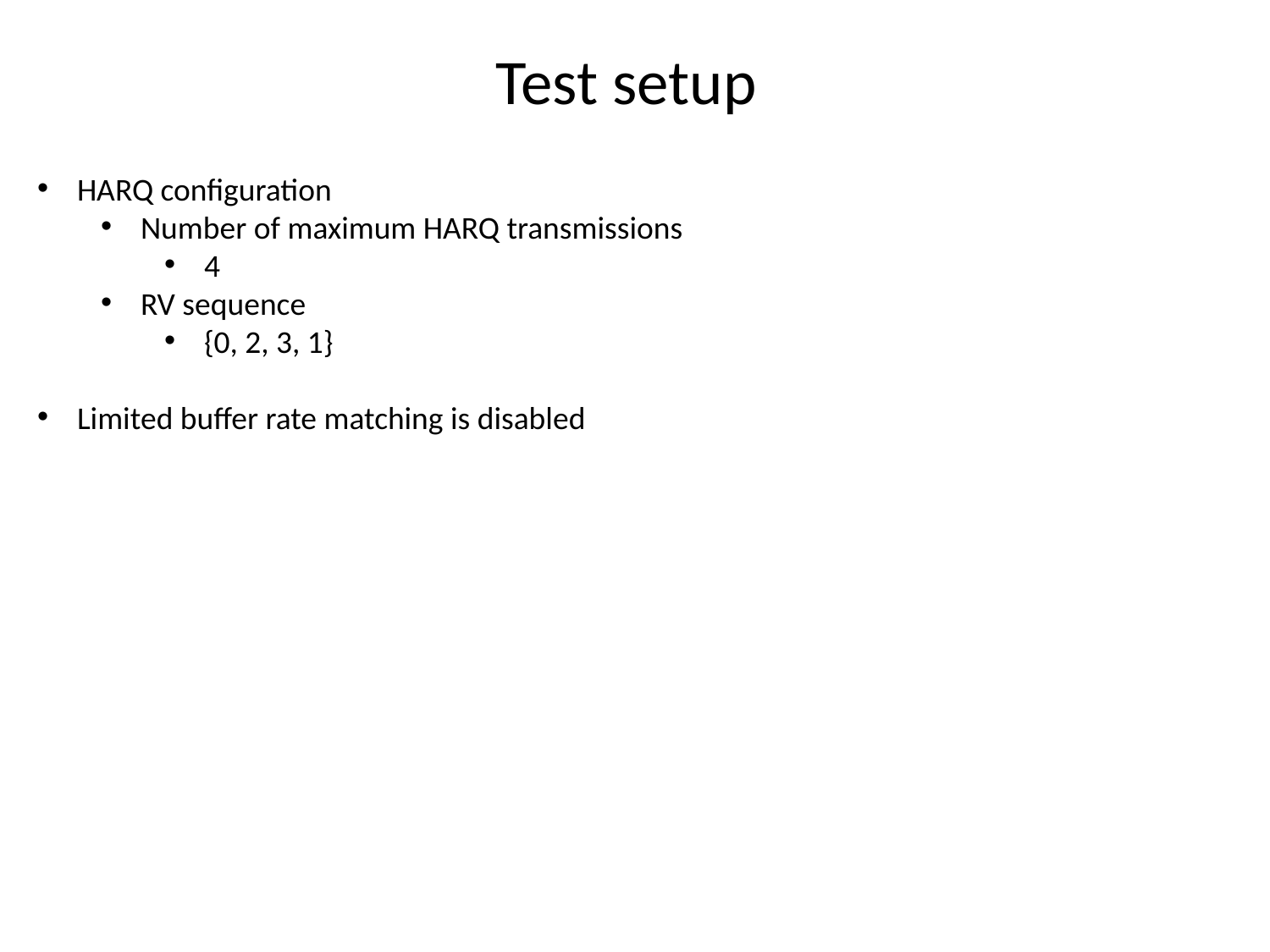

# Test setup
HARQ configuration
Number of maximum HARQ transmissions
4
RV sequence
{0, 2, 3, 1}

Limited buffer rate matching is disabled